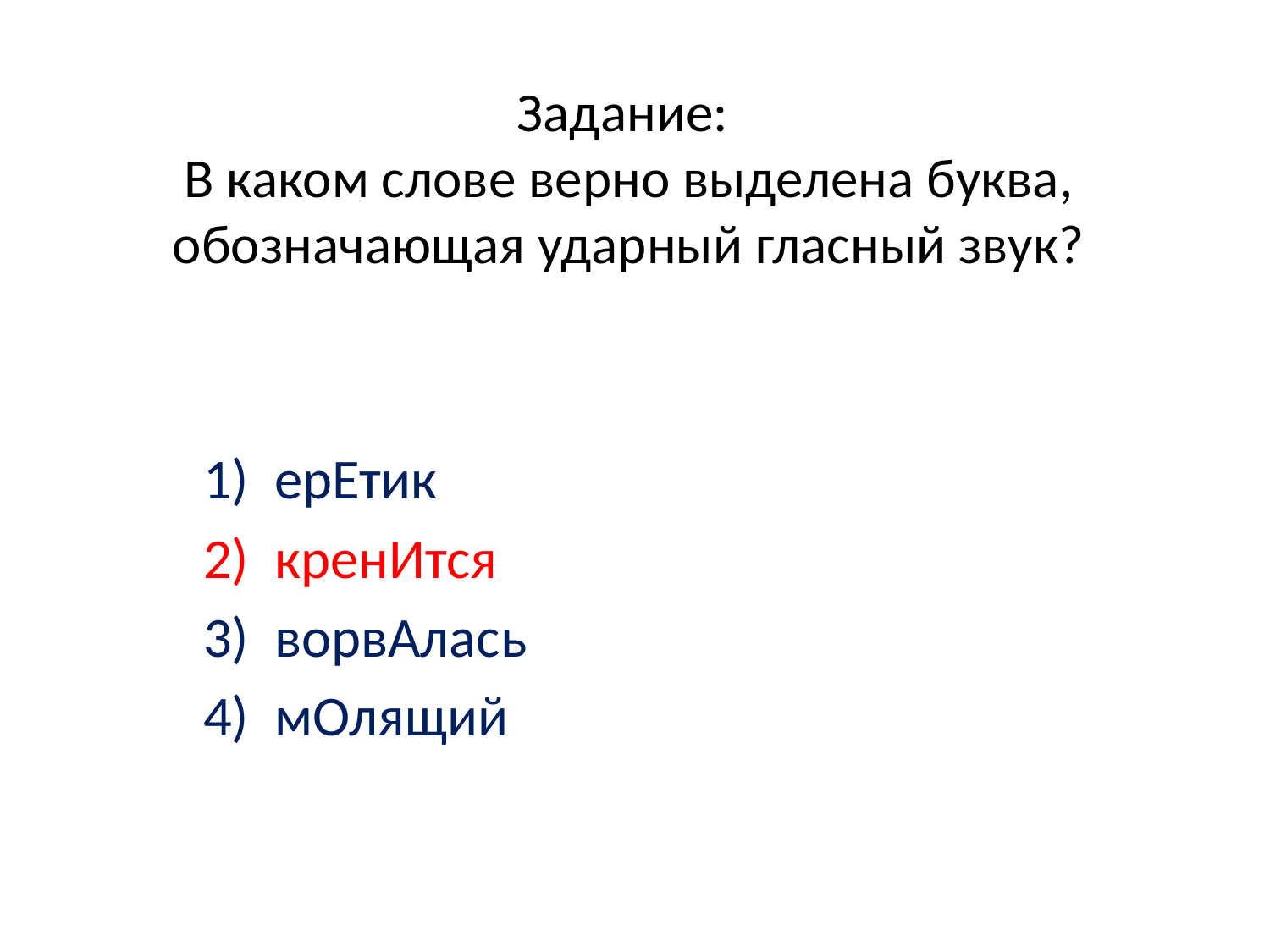

# Задание: В каком слове верно выделена буква, обозначающая ударный гласный звук?
ерЕтик
кренИтся
ворвАлась
мОлящий